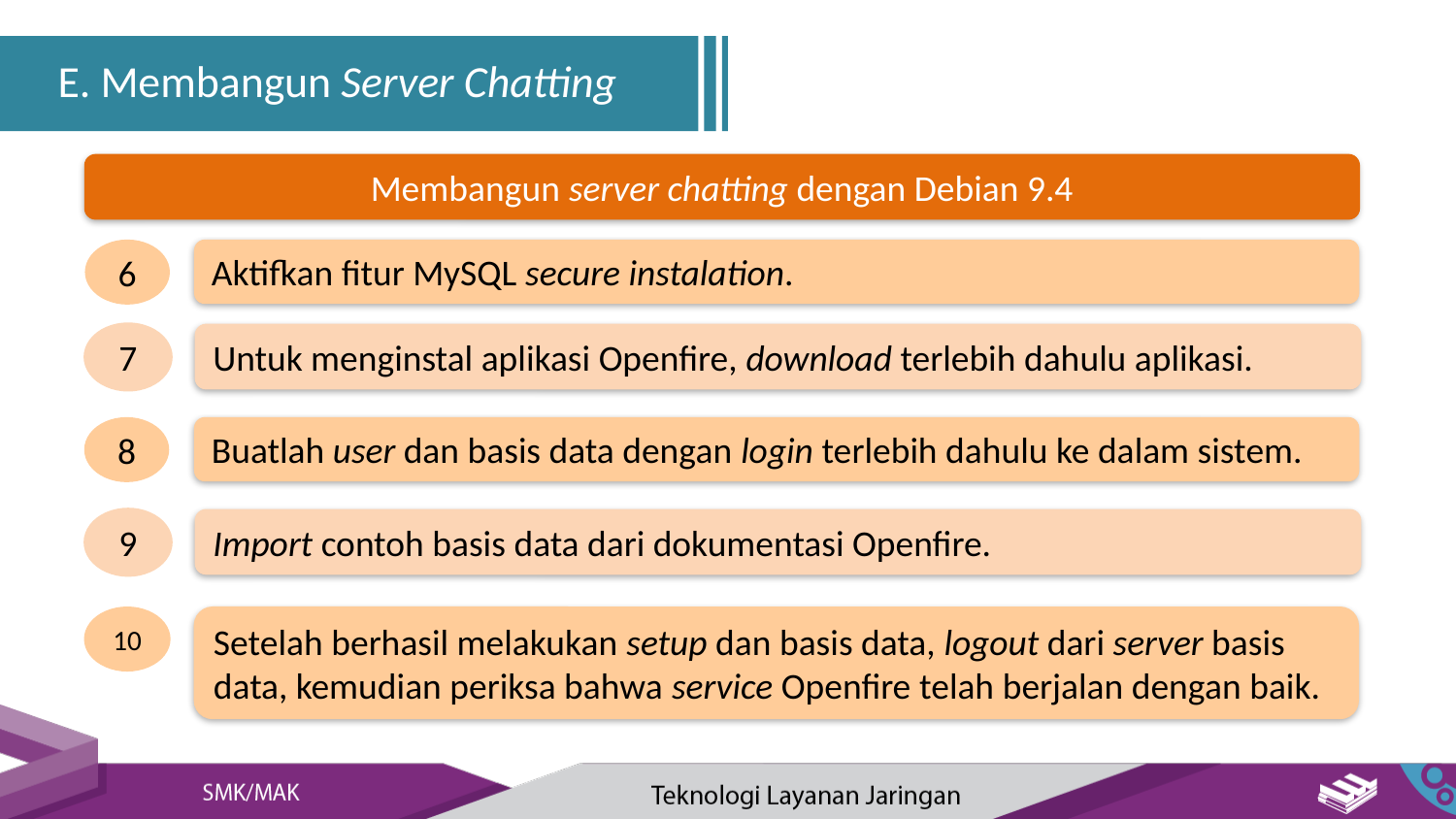

E. Membangun Server Chatting
E. Membangun Server Chatting
Membangun server chatting dengan Debian 9.4
6
Aktifkan fitur MySQL secure instalation.
7
Untuk menginstal aplikasi Openfire, download terlebih dahulu aplikasi.
8
Buatlah user dan basis data dengan login terlebih dahulu ke dalam sistem.
9
Import contoh basis data dari dokumentasi Openfire.
10
Setelah berhasil melakukan setup dan basis data, logout dari server basis data, kemudian periksa bahwa service Openfire telah berjalan dengan baik.